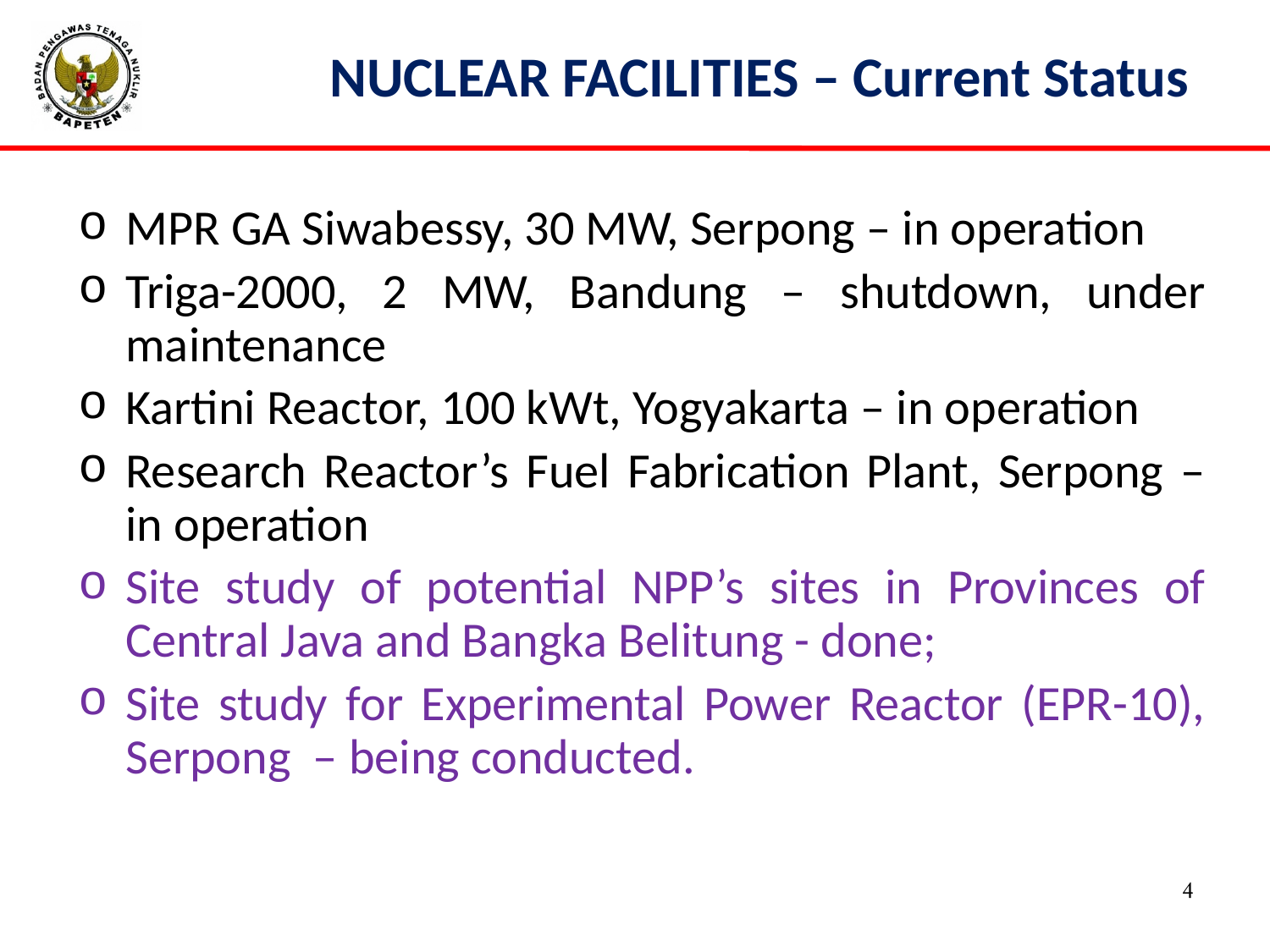

NUCLEAR FACILITIES – Current Status

MPR GA Siwabessy, 30 MW, Serpong – in operation
Triga-2000, 2 MW, Bandung – shutdown, under maintenance
Kartini Reactor, 100 kWt, Yogyakarta – in operation
Research Reactor’s Fuel Fabrication Plant, Serpong – in operation
Site study of potential NPP’s sites in Provinces of Central Java and Bangka Belitung - done;
Site study for Experimental Power Reactor (EPR-10), Serpong  – being conducted.
4